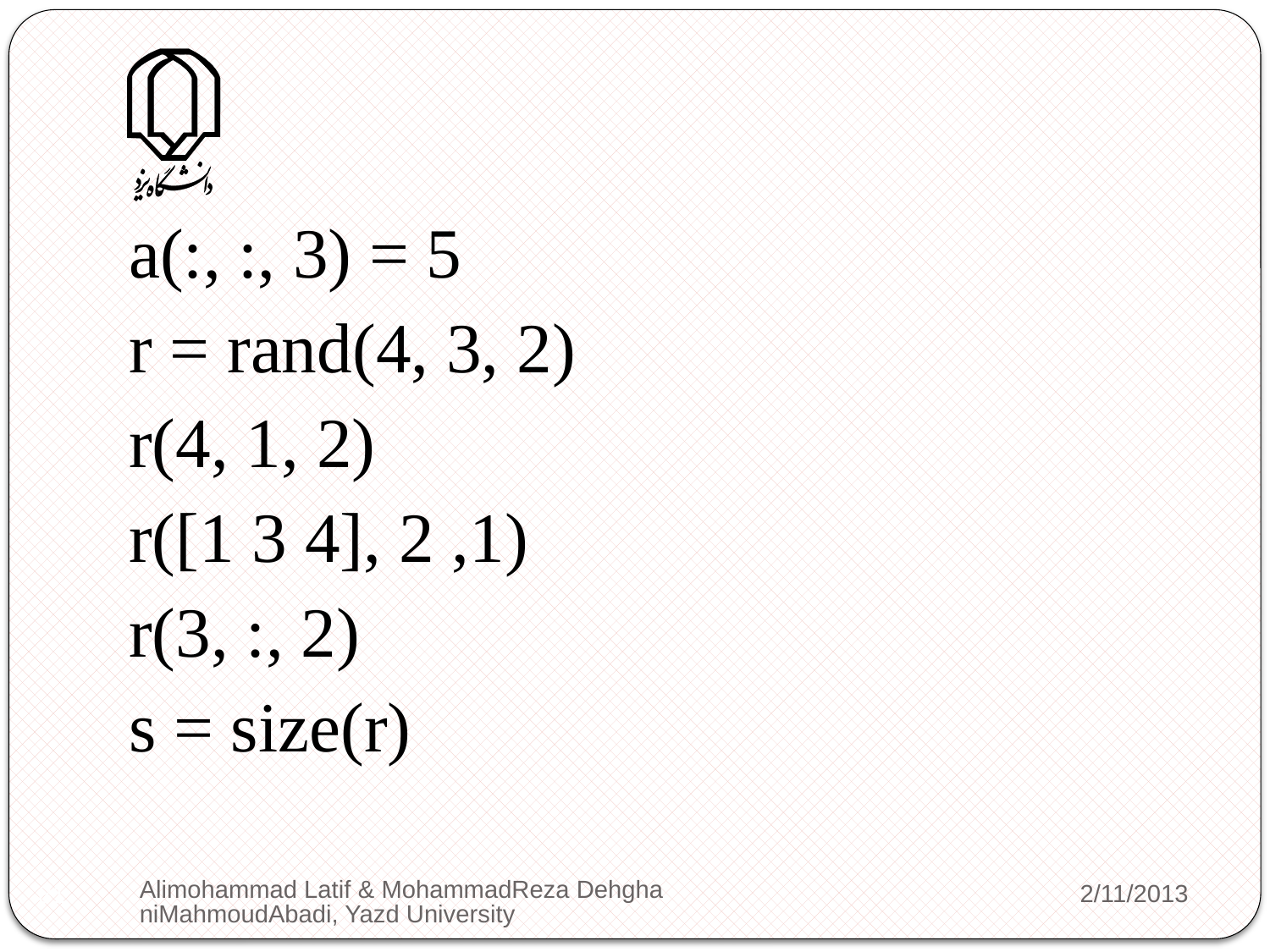

a(:, :, 3) = 5
r = rand(4, 3, 2)
r(4, 1, 2)
r([1 3 4], 2 ,1)
r(3, :, 2)
s = size(r)
Alimohammad Latif & MohammadReza DehghaniMahmoudAbadi, Yazd University
2/11/2013
81